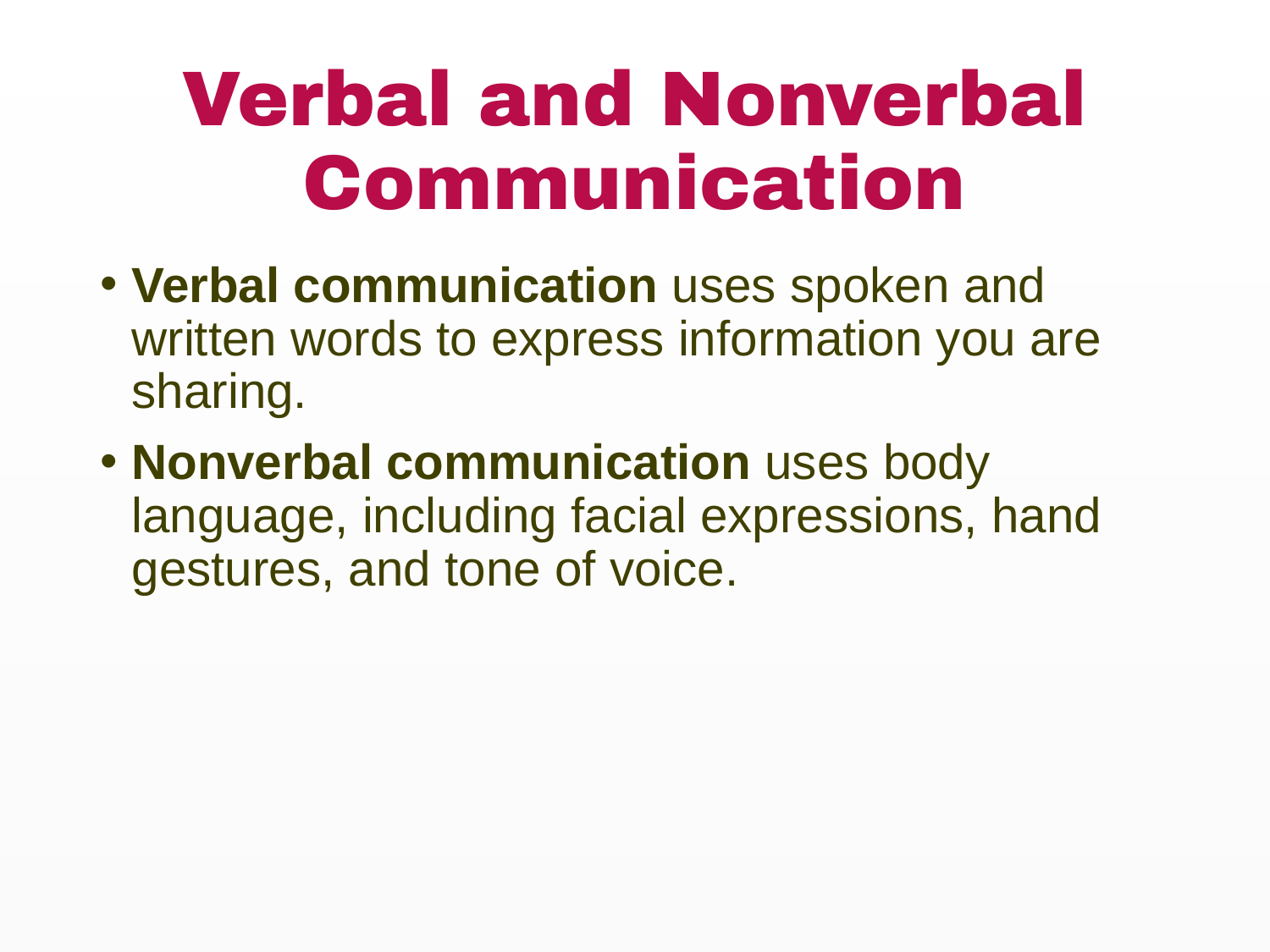

# Verbal and Nonverbal Communication
Verbal communication uses spoken and written words to express information you are sharing.
Nonverbal communication uses body language, including facial expressions, hand gestures, and tone of voice.